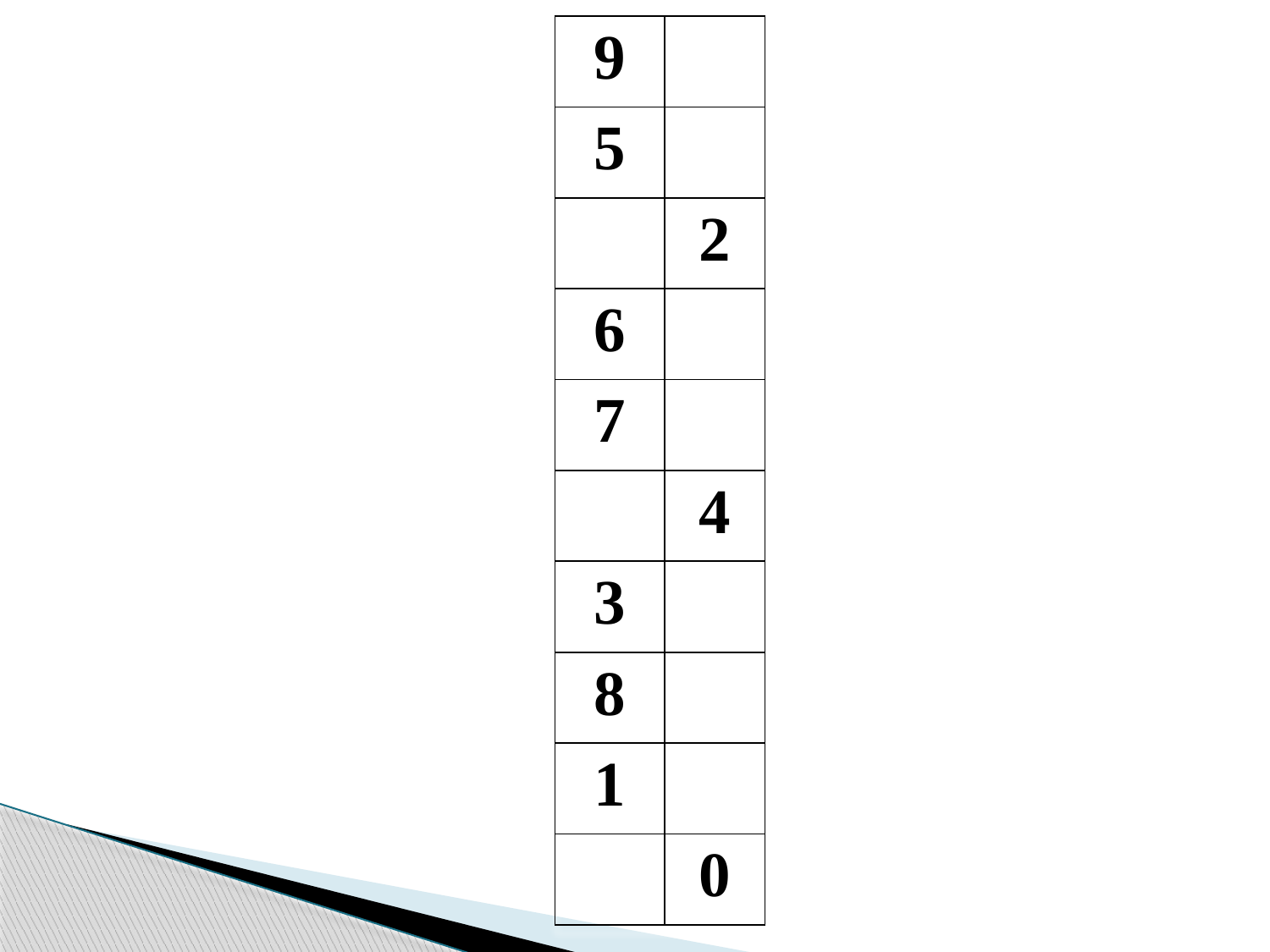

| 9 |  |
| --- | --- |
| 5 |  |
|  | 2 |
| 6 |  |
| 7 |  |
|  | 4 |
| 3 |  |
| 8 |  |
| 1 |  |
|  | 0 |